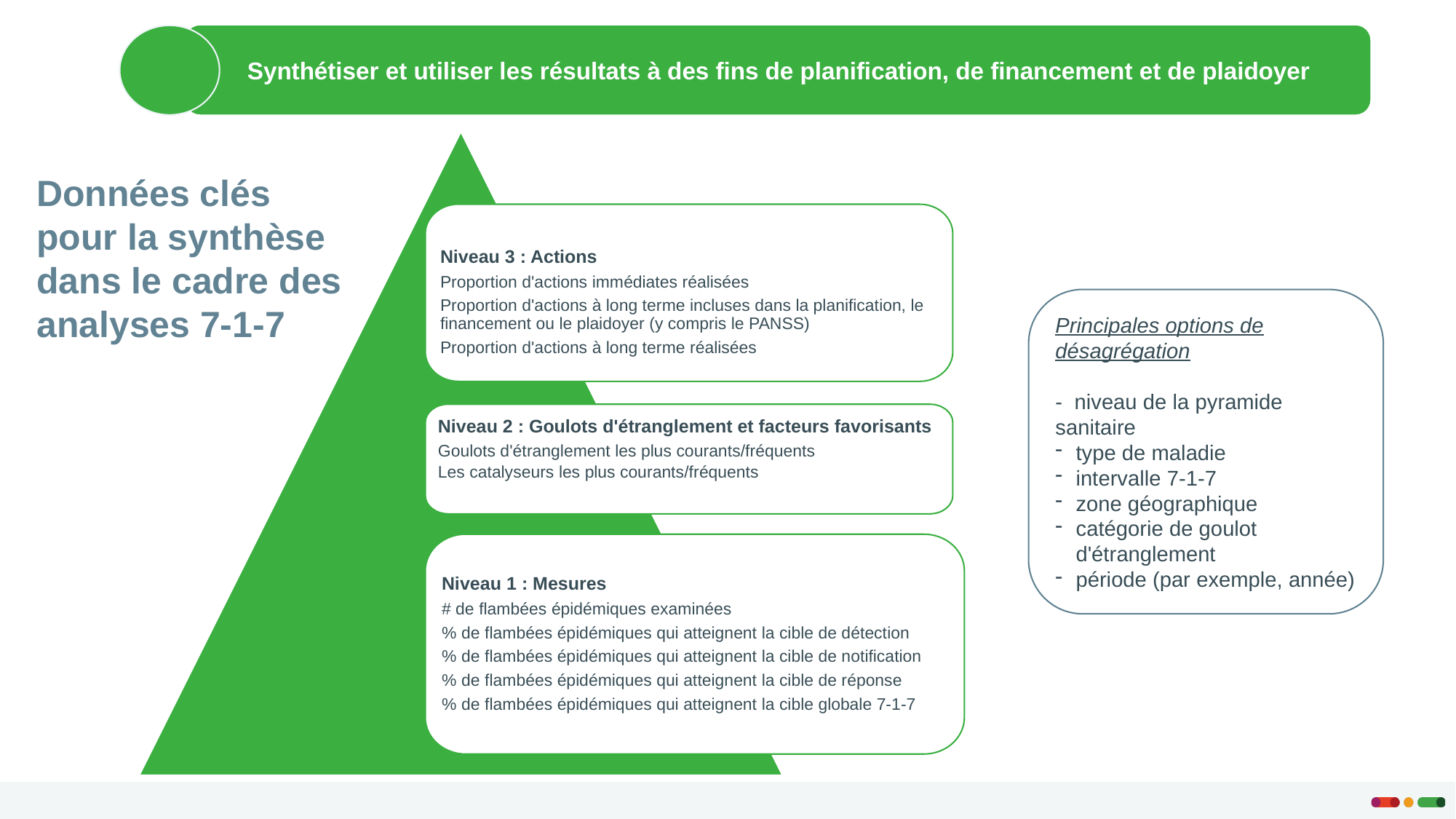

Synthétiser et utiliser les résultats à des fins de planification, de financement et de plaidoyer

Données clés pour la synthèse dans le cadre des analyses 7-1-7

Niveau 3 : Actions
Proportion d'actions immédiates réalisées
Proportion d'actions à long terme incluses dans la planification, le financement ou le plaidoyer (y compris le PANSS)
Proportion d'actions à long terme réalisées
Principales options de désagrégation

-  niveau de la pyramide sanitaire
type de maladie
intervalle 7-1-7
zone géographique
catégorie de goulot d'étranglement
période (par exemple, année)
Niveau 2 : Goulots d'étranglement et facteurs favorisants
Goulots d'étranglement les plus courants/fréquents
Les catalyseurs les plus courants/fréquents
Niveau 1 : Mesures
# de flambées épidémiques examinées
% de flambées épidémiques qui atteignent la cible de détection
% de flambées épidémiques qui atteignent la cible de notification
% de flambées épidémiques qui atteignent la cible de réponse
% de flambées épidémiques qui atteignent la cible globale 7-1-7